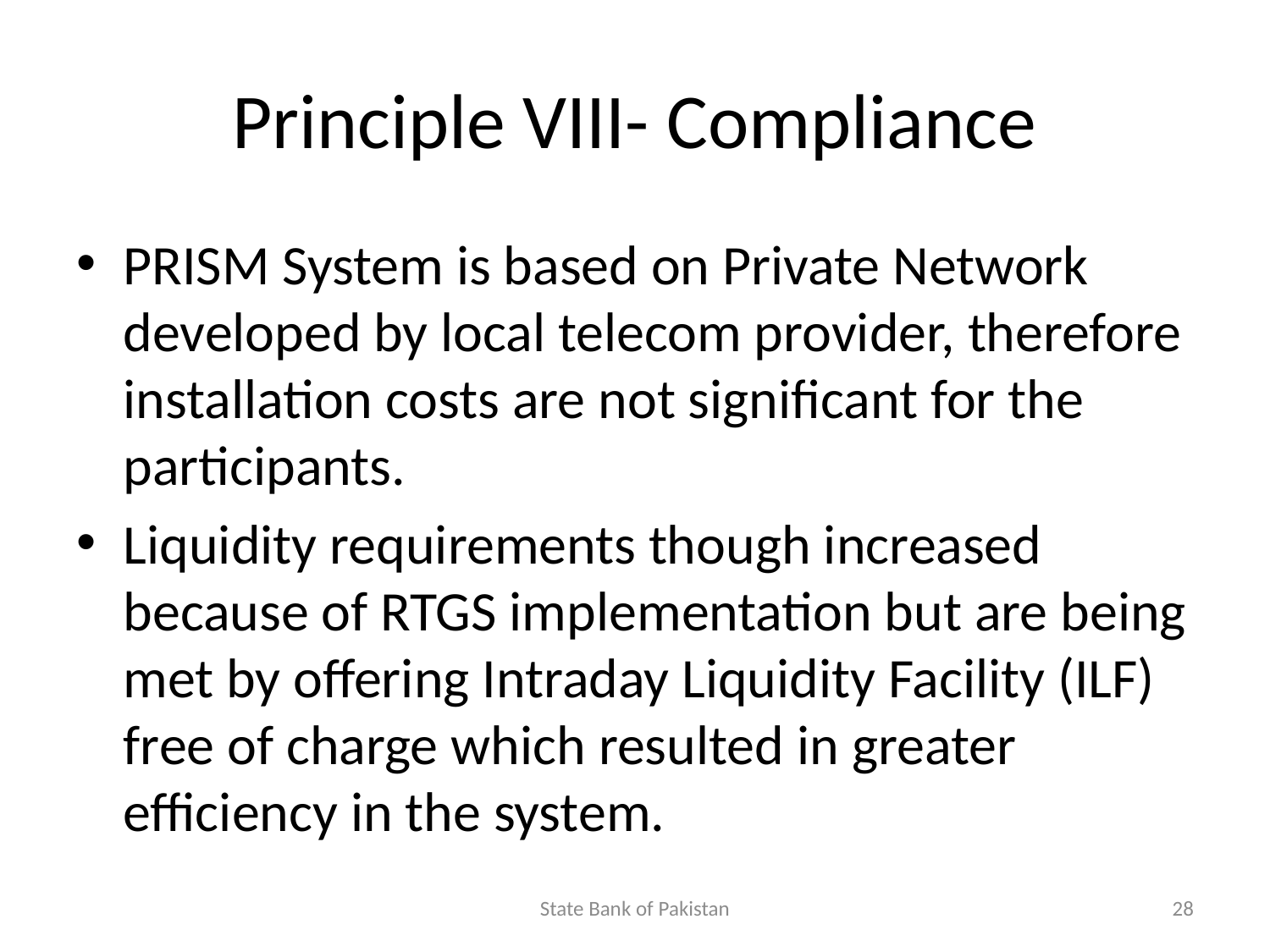

# Principle VIII- Compliance
PRISM System is based on Private Network developed by local telecom provider, therefore installation costs are not significant for the participants.
Liquidity requirements though increased because of RTGS implementation but are being met by offering Intraday Liquidity Facility (ILF) free of charge which resulted in greater efficiency in the system.
State Bank of Pakistan
28